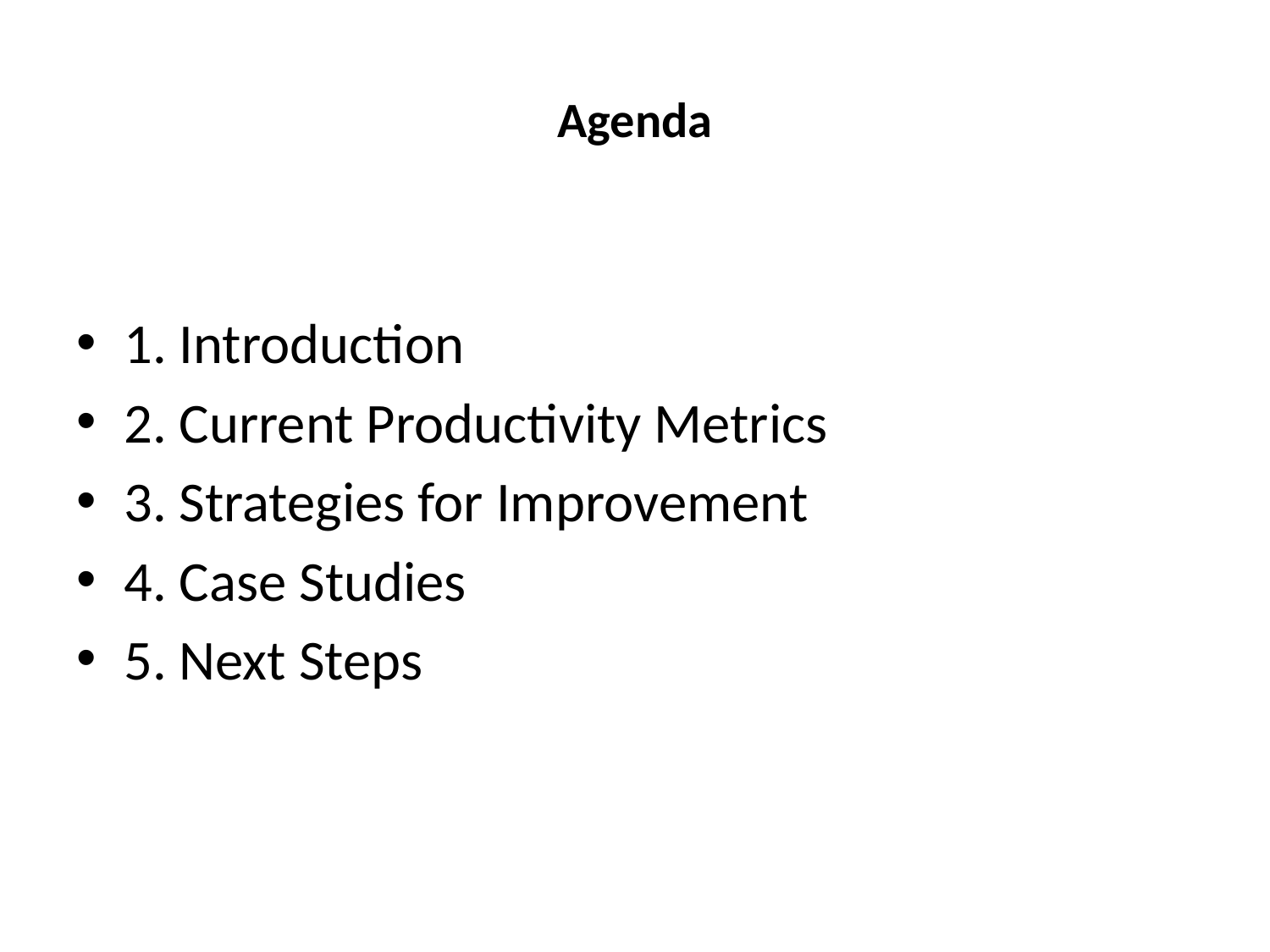

# Agenda

1. Introduction
2. Current Productivity Metrics
3. Strategies for Improvement
4. Case Studies
5. Next Steps